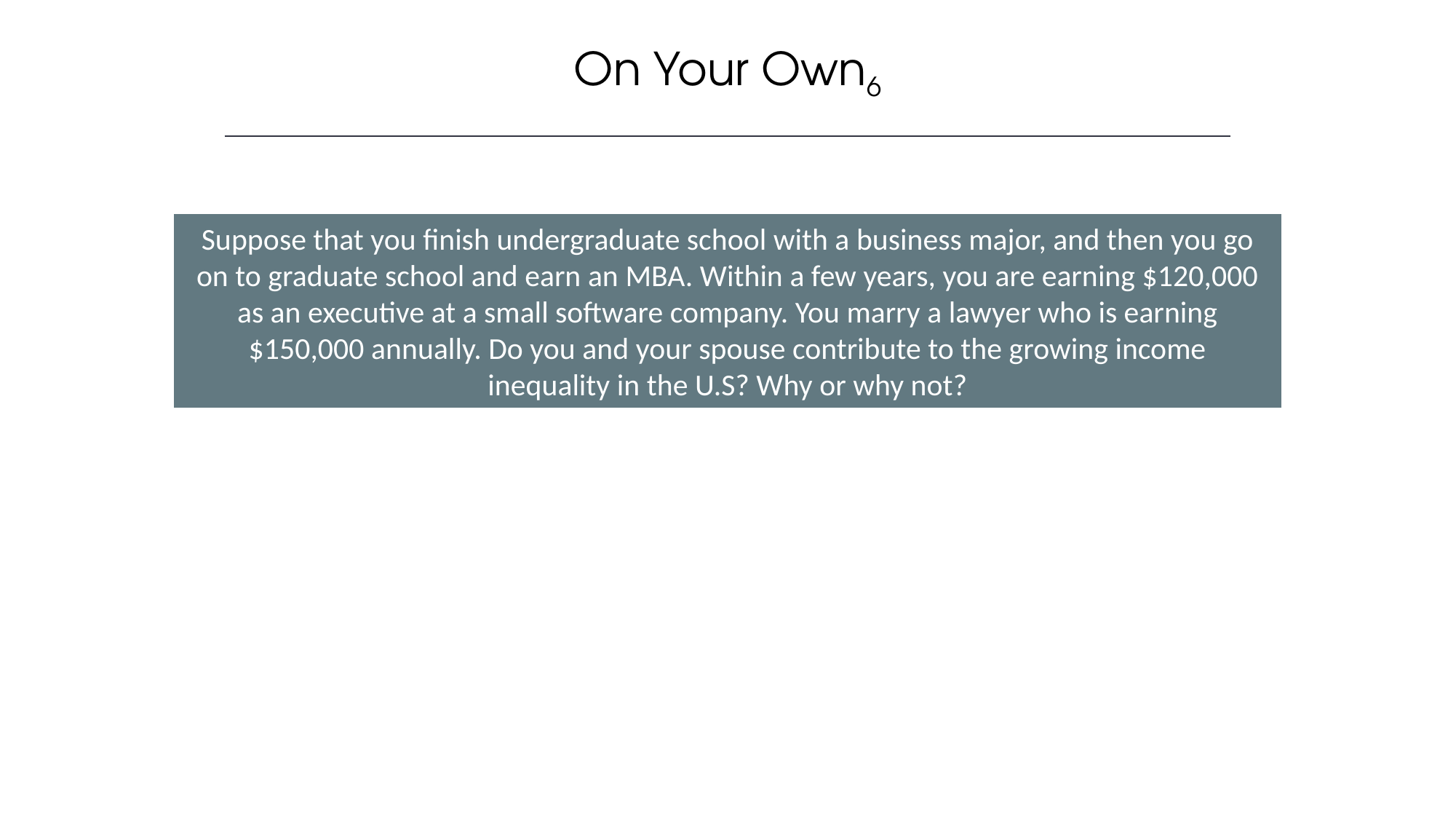

On Your Own6
Suppose that you finish undergraduate school with a business major, and then you go on to graduate school and earn an MBA. Within a few years, you are earning $120,000 as an executive at a small software company. You marry a lawyer who is earning $150,000 annually. Do you and your spouse contribute to the growing income inequality in the U.S? Why or why not?